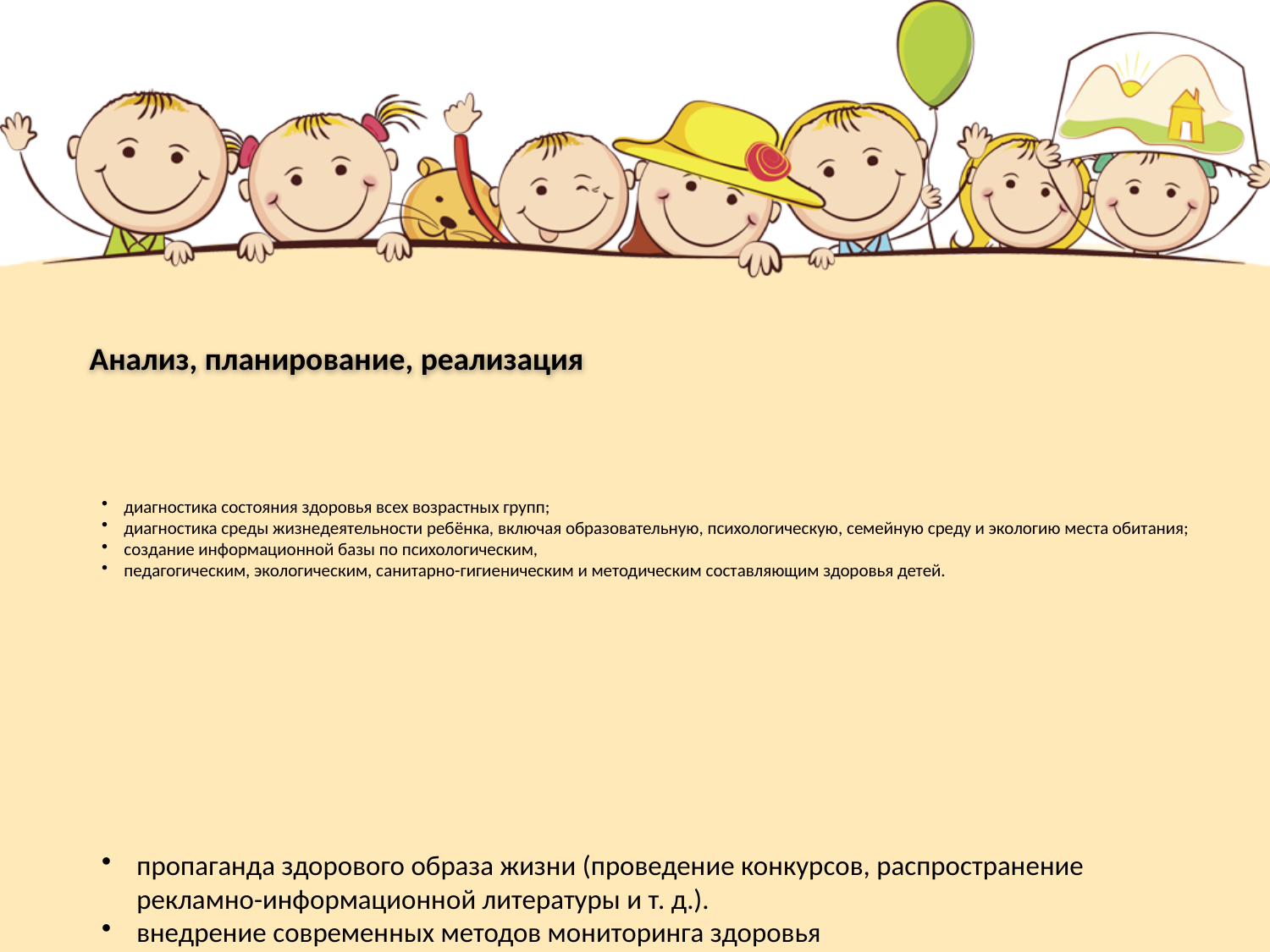

диагностика состояния здоровья всех возрастных групп;
пропаганда здорового образа жизни (проведение конкурсов, распространение рекламно-информационной литературы и т. д.).
диагностика среды жизнедеятельности ребёнка, включая образовательную, психологическую, семейную среду и экологию места обитания;
создание информационной базы по психологическим,
внедрение современных методов мониторинга здоровья
педагогическим, экологическим, санитарно-гигиеническим и методическим составляющим здоровья детей.
Анализ, планирование, реализация